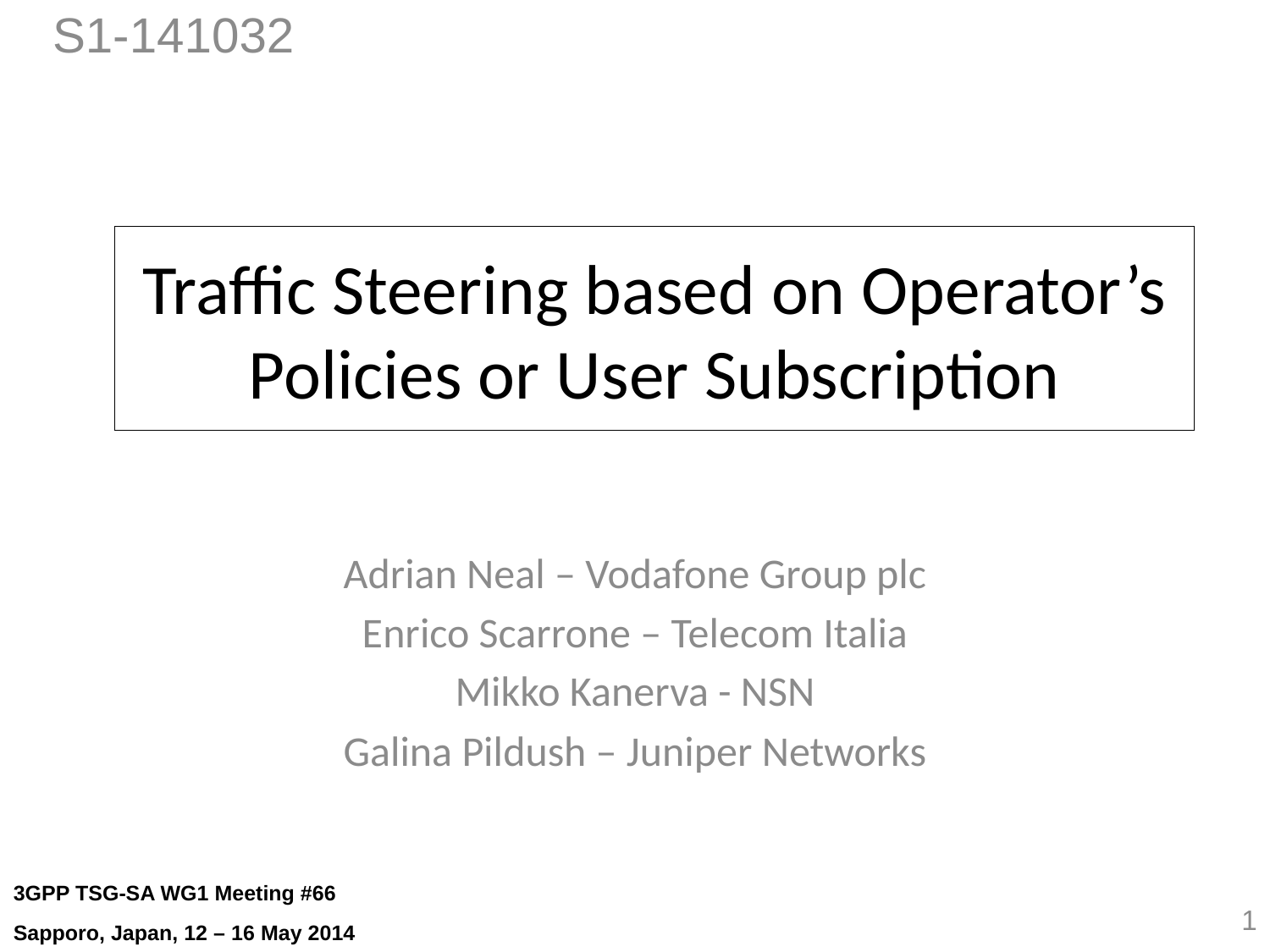

S1-141032
# Traffic Steering based on Operator’s Policies or User Subscription
Adrian Neal – Vodafone Group plc
Enrico Scarrone – Telecom Italia
Mikko Kanerva - NSN
Galina Pildush – Juniper Networks
3GPP TSG-SA WG1 Meeting #66
Sapporo, Japan, 12 – 16 May 2014
1